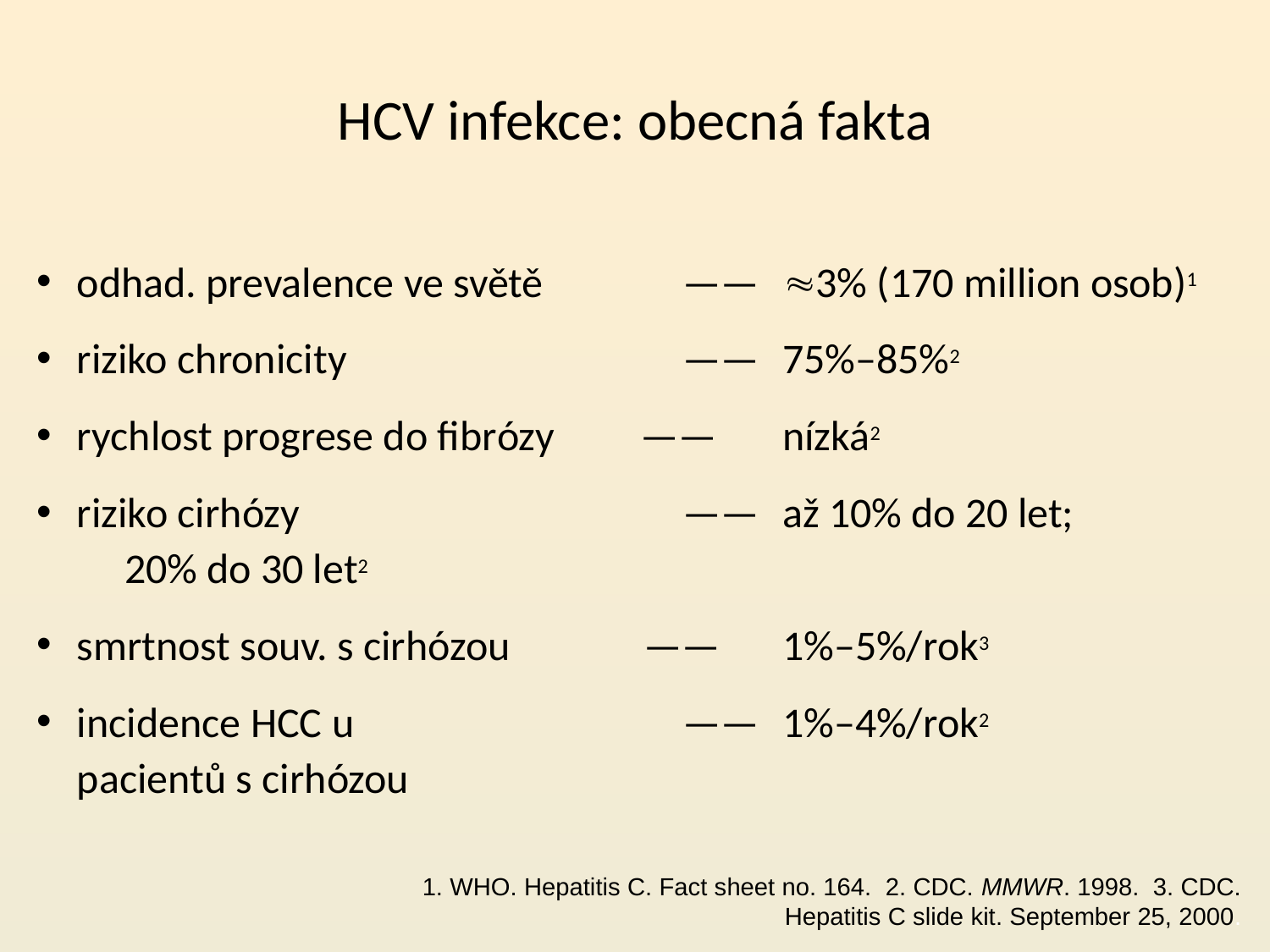

# HCV infekce: obecná fakta
odhad. prevalence ve světě	 ——	≈3% (170 million osob)1
riziko chronicity 	 —— 	75%–85%2
rychlost progrese do fibrózy         ——	nízká2
riziko cirhózy 	 —— 	až 10% do 20 let; 		         20% do 30 let2
smrtnost souv. s cirhózou              —— 	1%–5%/rok3
incidence HCC u 	 ——	1%–4%/rok2
pacientů s cirhózou
1. WHO. Hepatitis C. Fact sheet no. 164.  2. CDC. MMWR. 1998.  3. CDC. Hepatitis C slide kit. September 25, 2000.